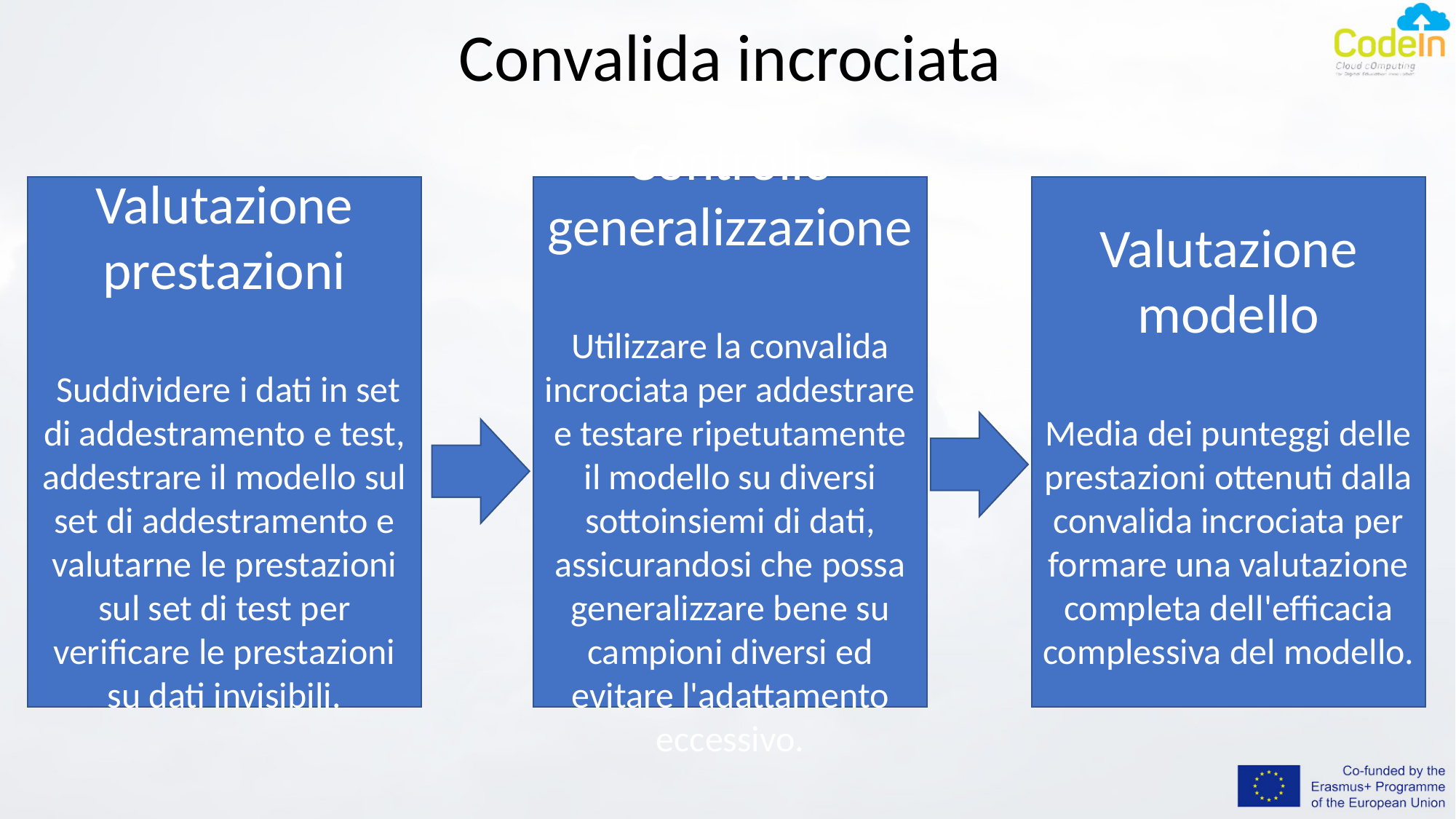

# Convalida incrociata
Valutazione prestazioni

 Suddividere i dati in set di addestramento e test, addestrare il modello sul set di addestramento e valutarne le prestazioni sul set di test per verificare le prestazioni su dati invisibili.
Controllo generalizzazione

Utilizzare la convalida incrociata per addestrare e testare ripetutamente il modello su diversi sottoinsiemi di dati, assicurandosi che possa generalizzare bene su campioni diversi ed evitare l'adattamento eccessivo.
Valutazione modello

Media dei punteggi delle prestazioni ottenuti dalla convalida incrociata per formare una valutazione completa dell'efficacia complessiva del modello.